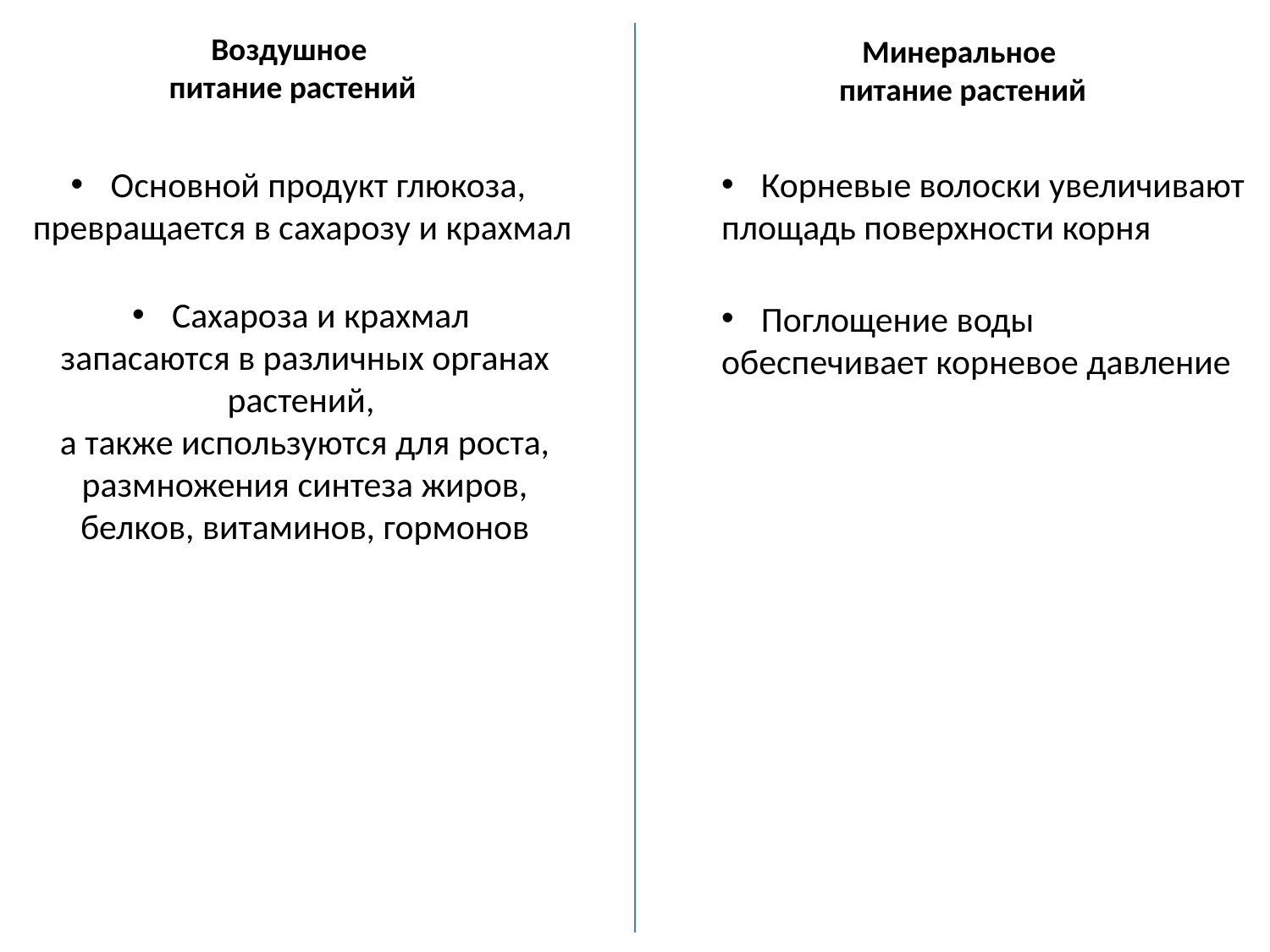

Воздушное
питание растений
Минеральное
питание растений
Основной продукт глюкоза,
превращается в сахарозу и крахмал

Корневые волоски увеличивают
площадь поверхности корня
Сахароза и крахмал
запасаются в различных органах растений,
а также используются для роста,
размножения синтеза жиров, белков, витаминов, гормонов
Поглощение воды
обеспечивает корневое давление